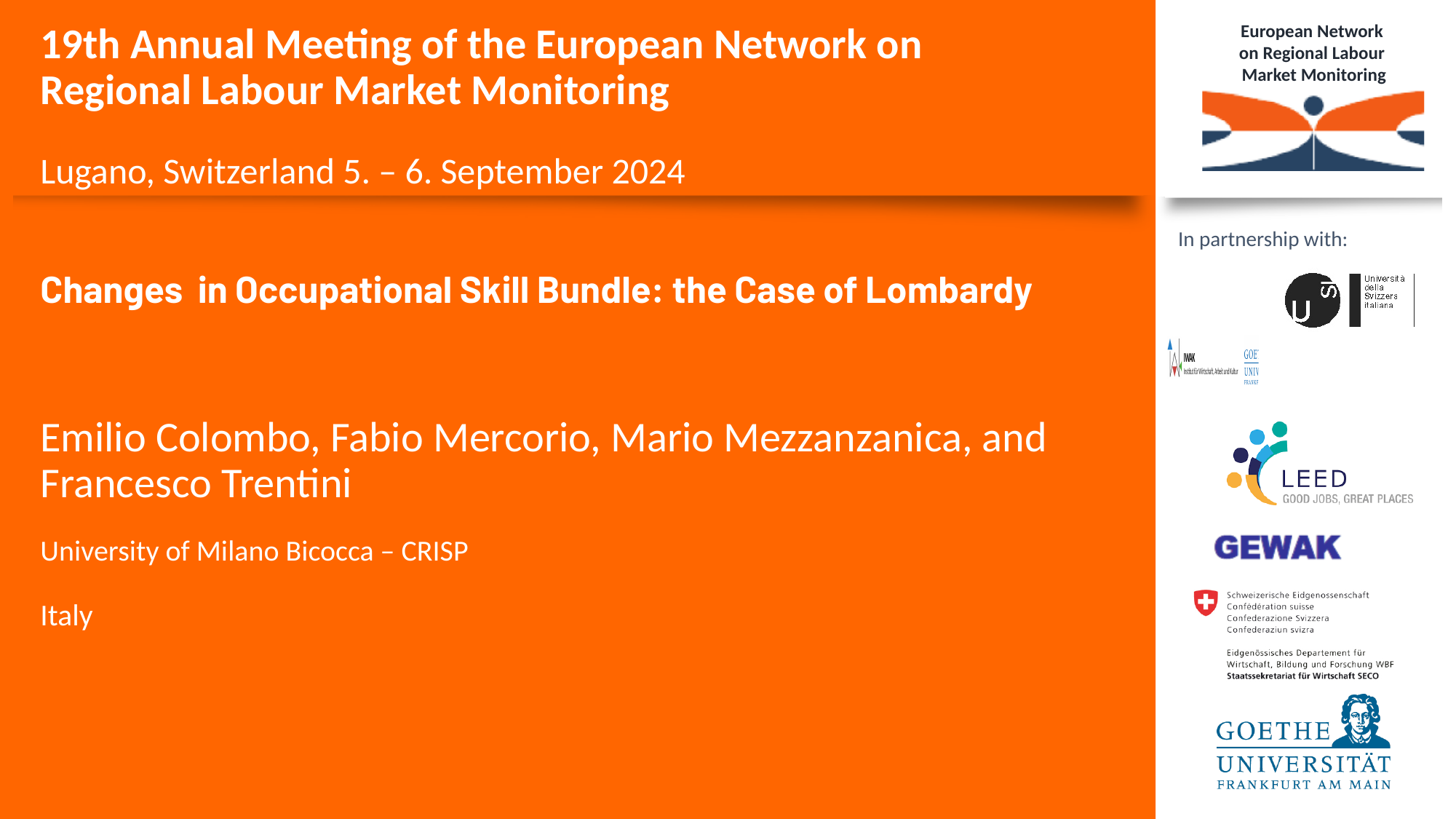

Changes  in Occupational Skill Bundle: the Case of Lombardy
Emilio Colombo, Fabio Mercorio, Mario Mezzanzanica, and Francesco Trentini
University of Milano Bicocca – CRISP
Italy